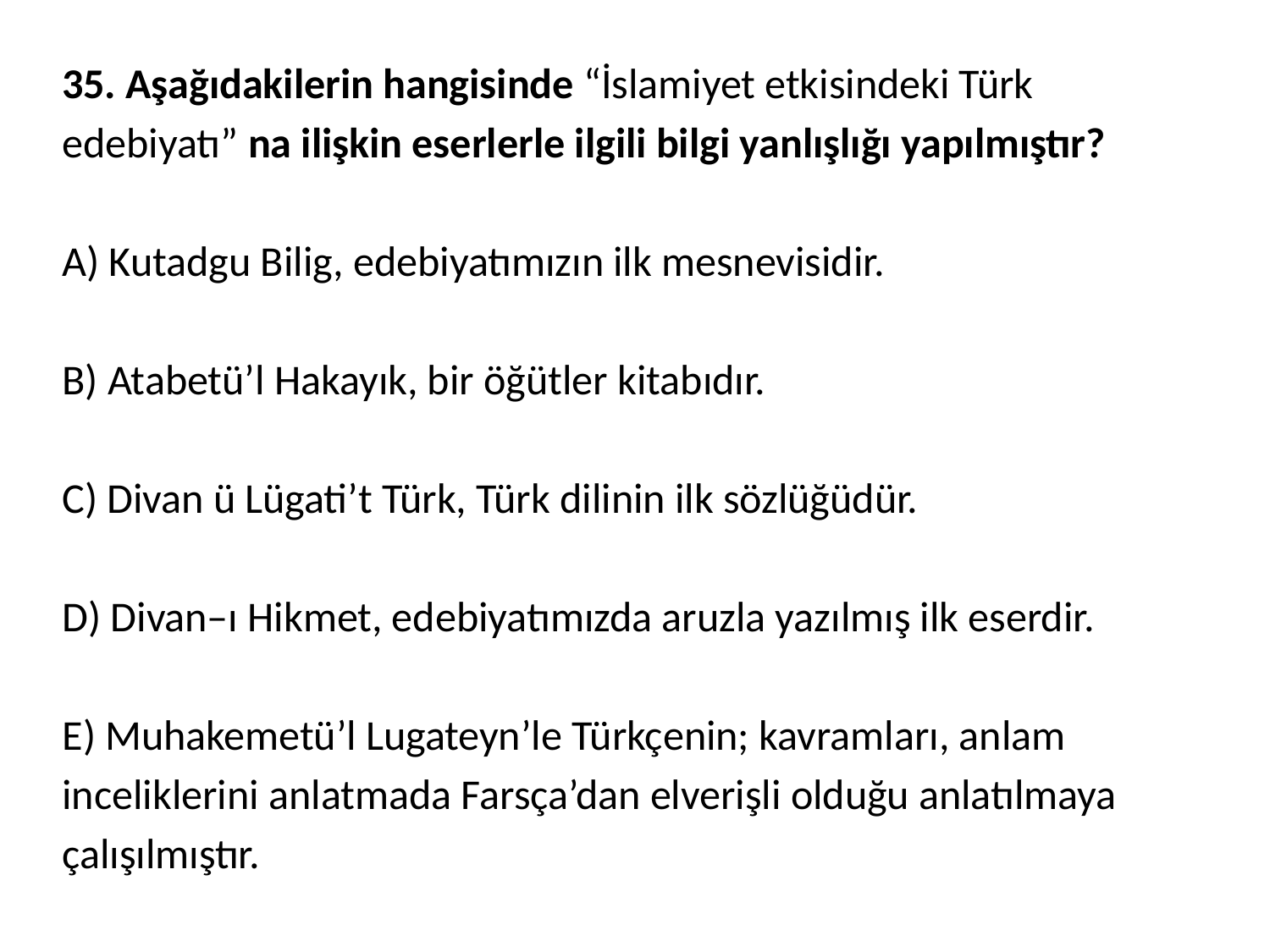

35. Aşağıdakilerin hangisinde “İslamiyet etkisindeki Türk
edebiyatı” na ilişkin eserlerle ilgili bilgi yanlışlığı yapılmıştır?

A) Kutadgu Bilig, edebiyatımızın ilk mesnevisidir.

B) Atabetü’l Hakayık, bir öğütler kitabıdır.

C) Divan ü Lügati’t Türk, Türk dilinin ilk sözlüğüdür.

D) Divan–ı Hikmet, edebiyatımızda aruzla yazılmış ilk eserdir.

E) Muhakemetü’l Lugateyn’le Türkçenin; kavramları, anlam
inceliklerini anlatmada Farsça’dan elverişli olduğu anlatılmaya
çalışılmıştır.